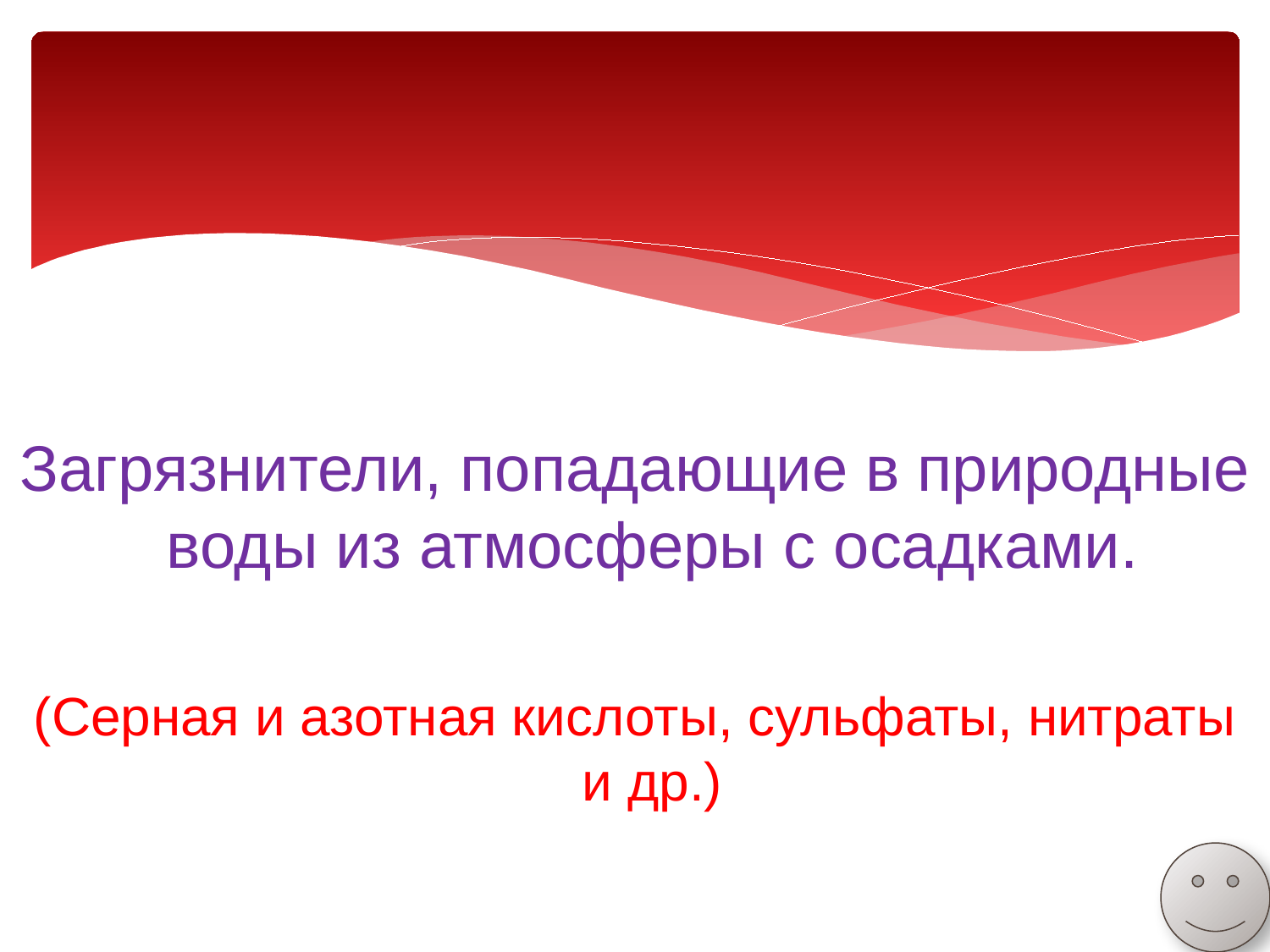

Загрязнители, попадающие в природные воды из атмосферы с осадками.

(Серная и азотная кислоты, сульфаты, нитраты и др.)
#